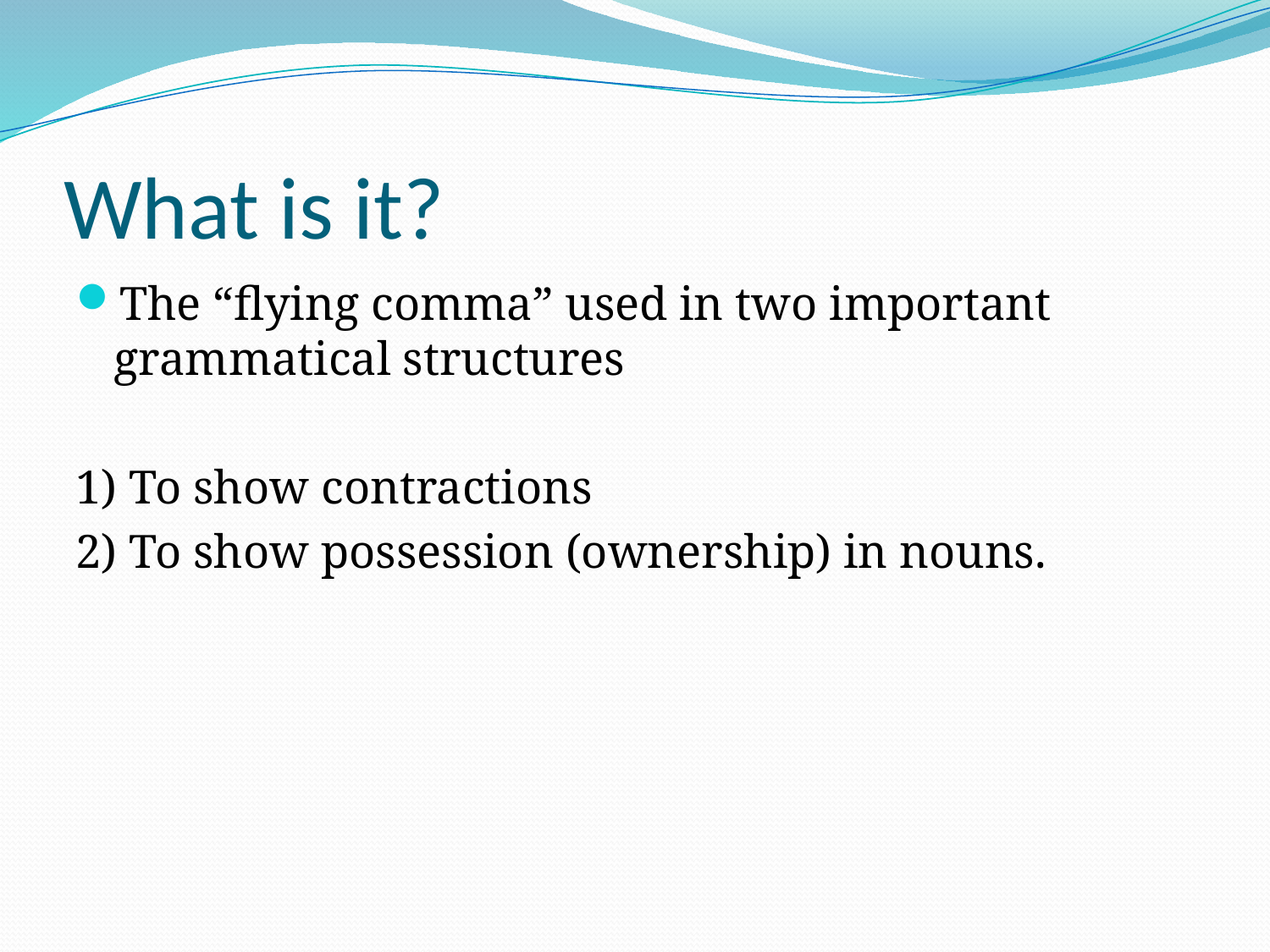

# What is it?
The “flying comma” used in two important grammatical structures

1) To show contractions
2) To show possession (ownership) in nouns.